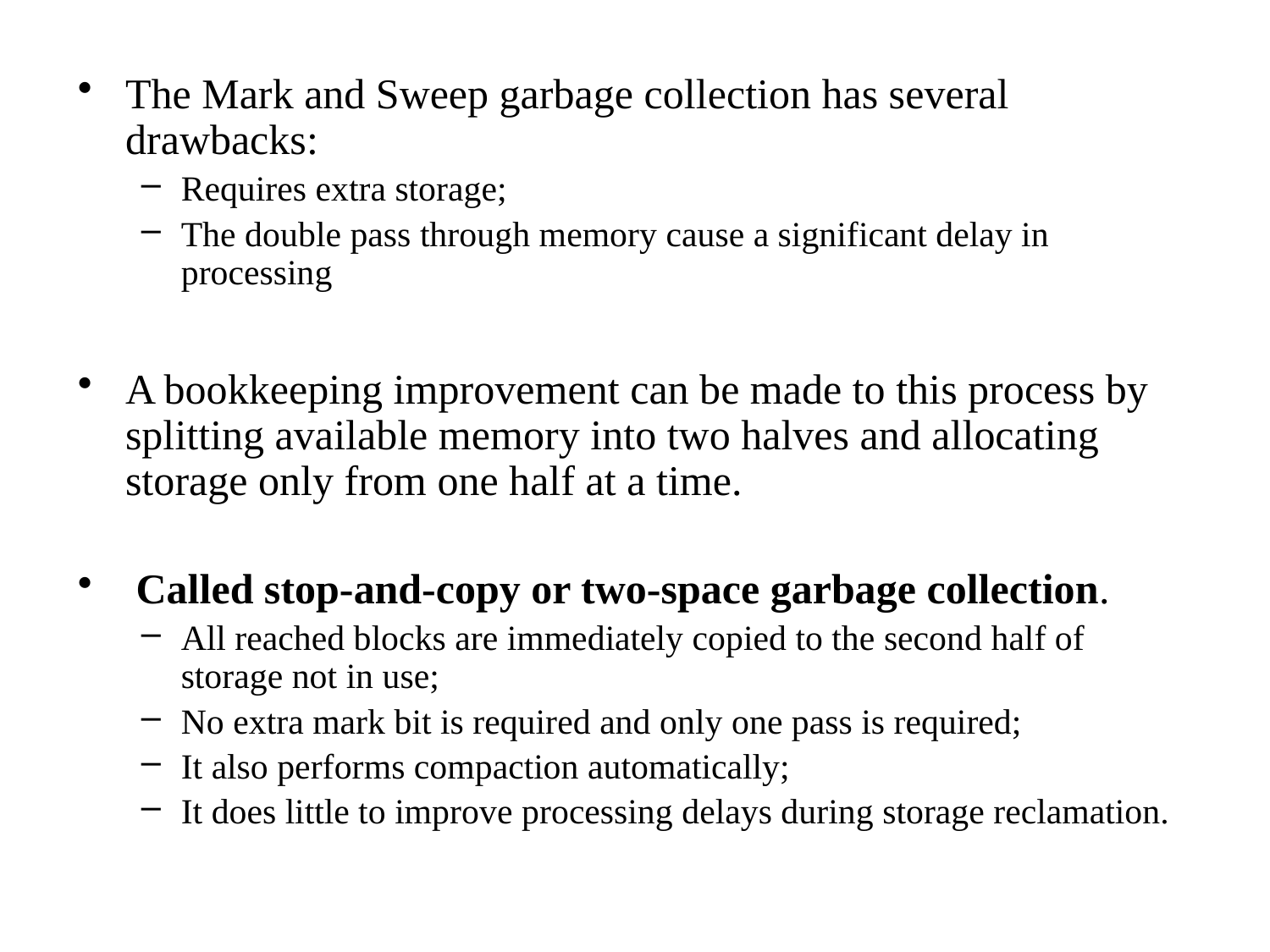

The Mark and Sweep garbage collection has several drawbacks:
Requires extra storage;
The double pass through memory cause a significant delay in processing

A bookkeeping improvement can be made to this process by splitting available memory into two halves and allocating storage only from one half at a time.

 Called stop-and-copy or two-space garbage collection.
All reached blocks are immediately copied to the second half of storage not in use;
No extra mark bit is required and only one pass is required;
It also performs compaction automatically;
It does little to improve processing delays during storage reclamation.